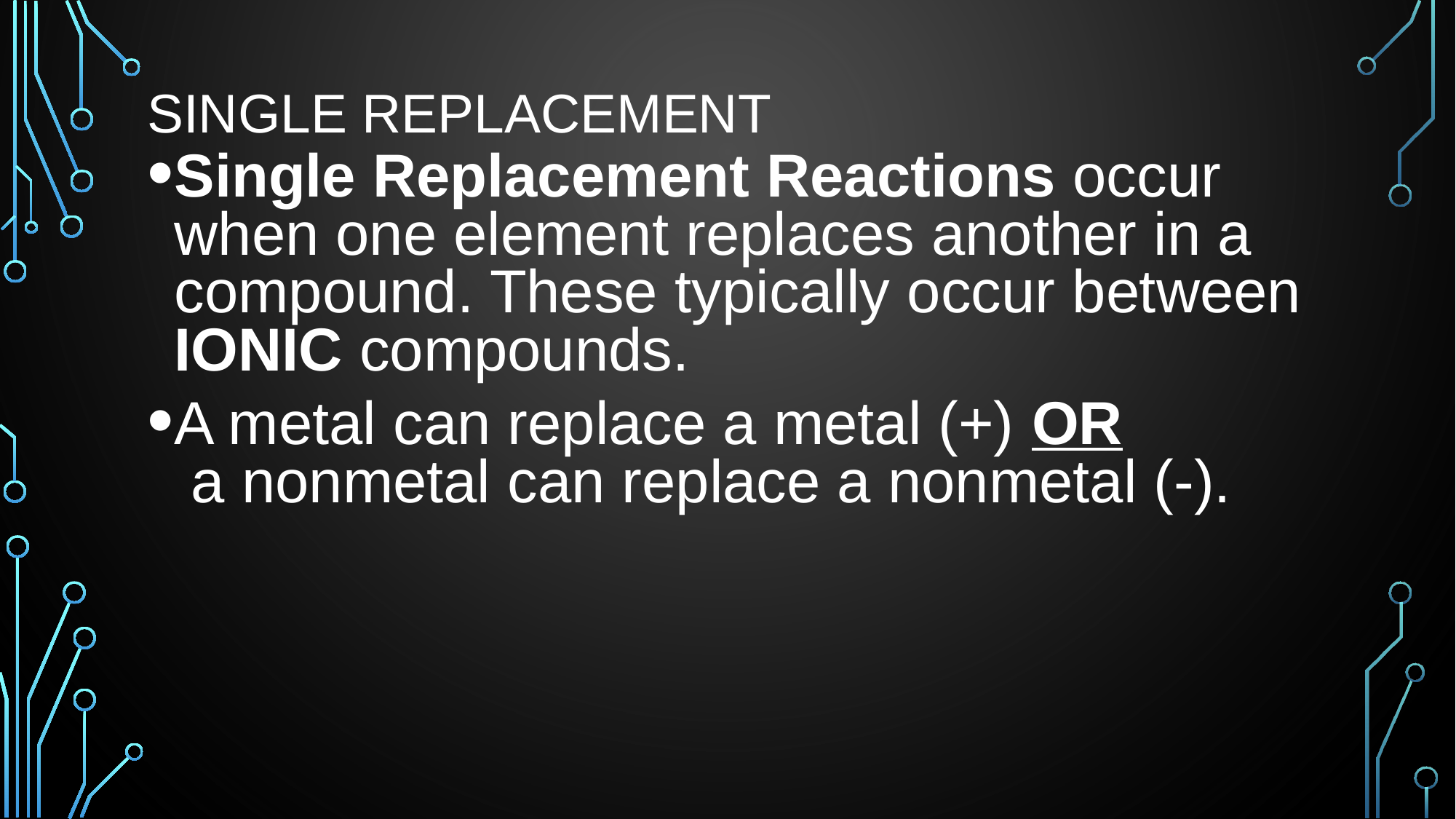

# Single replacement
Single Replacement Reactions occur when one element replaces another in a compound. These typically occur between IONIC compounds.
A metal can replace a metal (+) OR
 a nonmetal can replace a nonmetal (-).